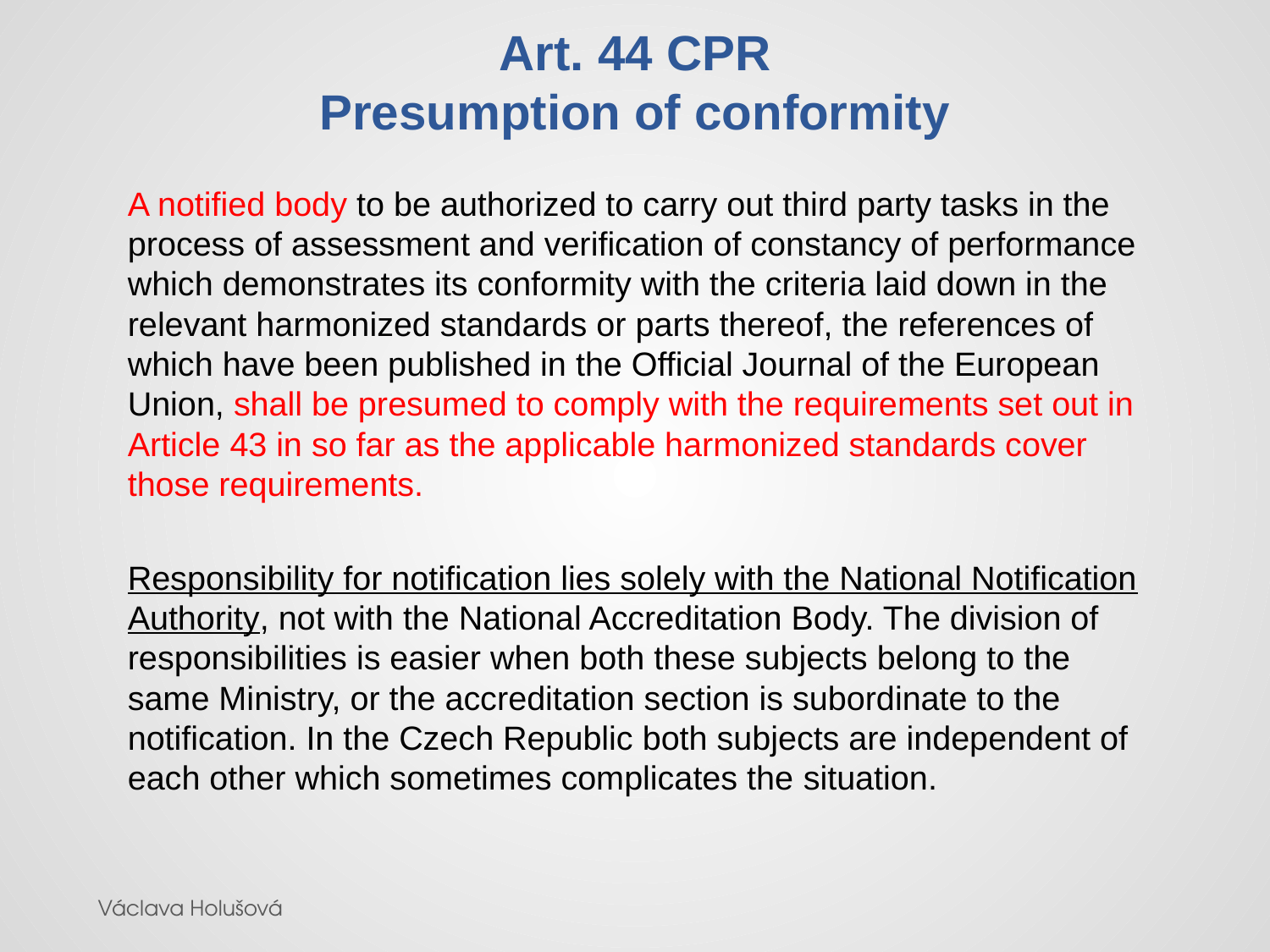

# Art. 44 CPR Presumption of conformity
A notified body to be authorized to carry out third party tasks in the process of assessment and verification of constancy of performance which demonstrates its conformity with the criteria laid down in the relevant harmonized standards or parts thereof, the references of which have been published in the Official Journal of the European Union, shall be presumed to comply with the requirements set out in Article 43 in so far as the applicable harmonized standards cover those requirements.

Responsibility for notification lies solely with the National Notification Authority, not with the National Accreditation Body. The division of responsibilities is easier when both these subjects belong to the same Ministry, or the accreditation section is subordinate to the notification. In the Czech Republic both subjects are independent of each other which sometimes complicates the situation.
Václava Holušová